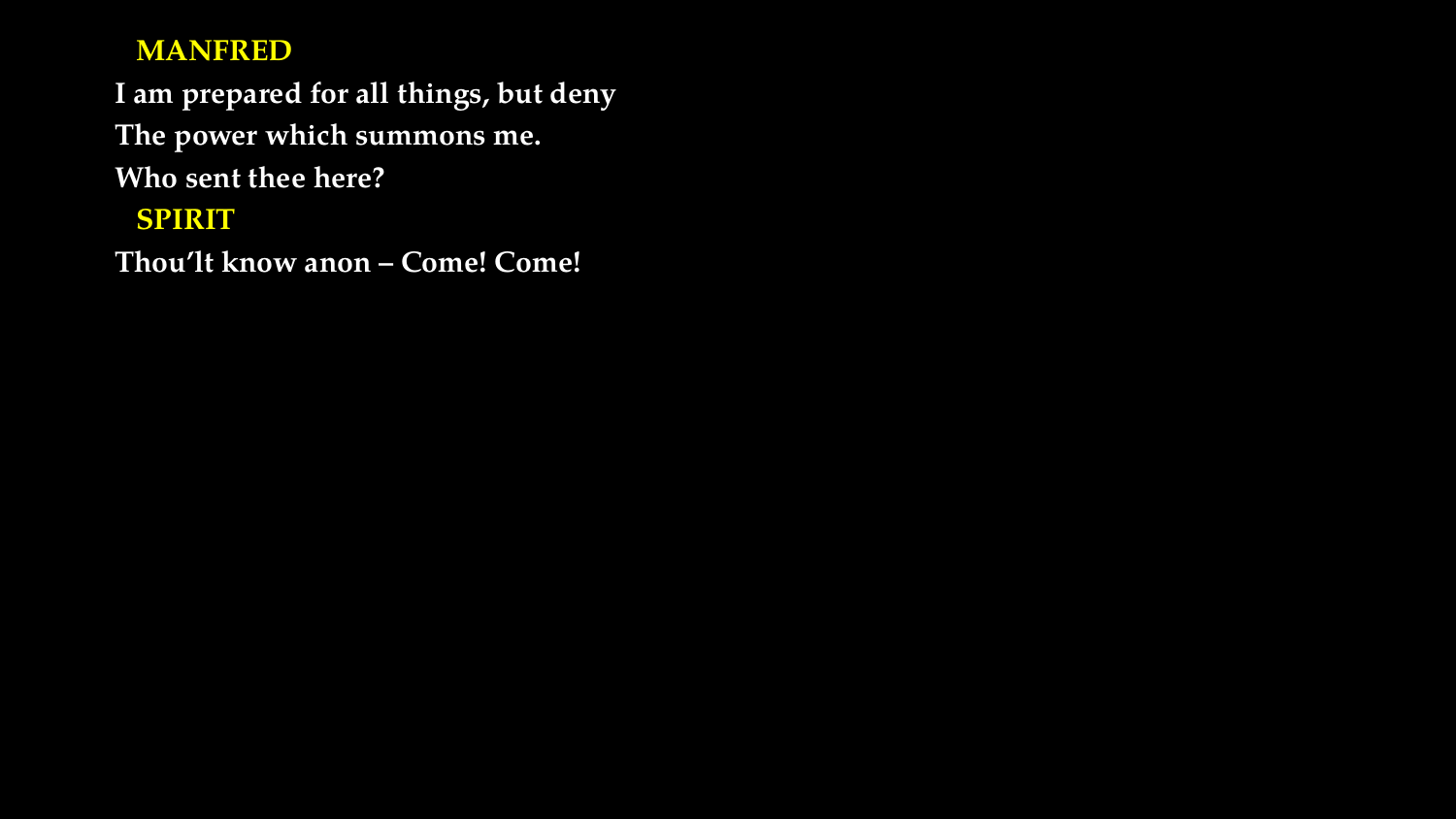

# Manfred I am prepared for all things, but deny The power which summons me. Who sent thee here? SPIRIT Thou’lt know anon – Come! Come!